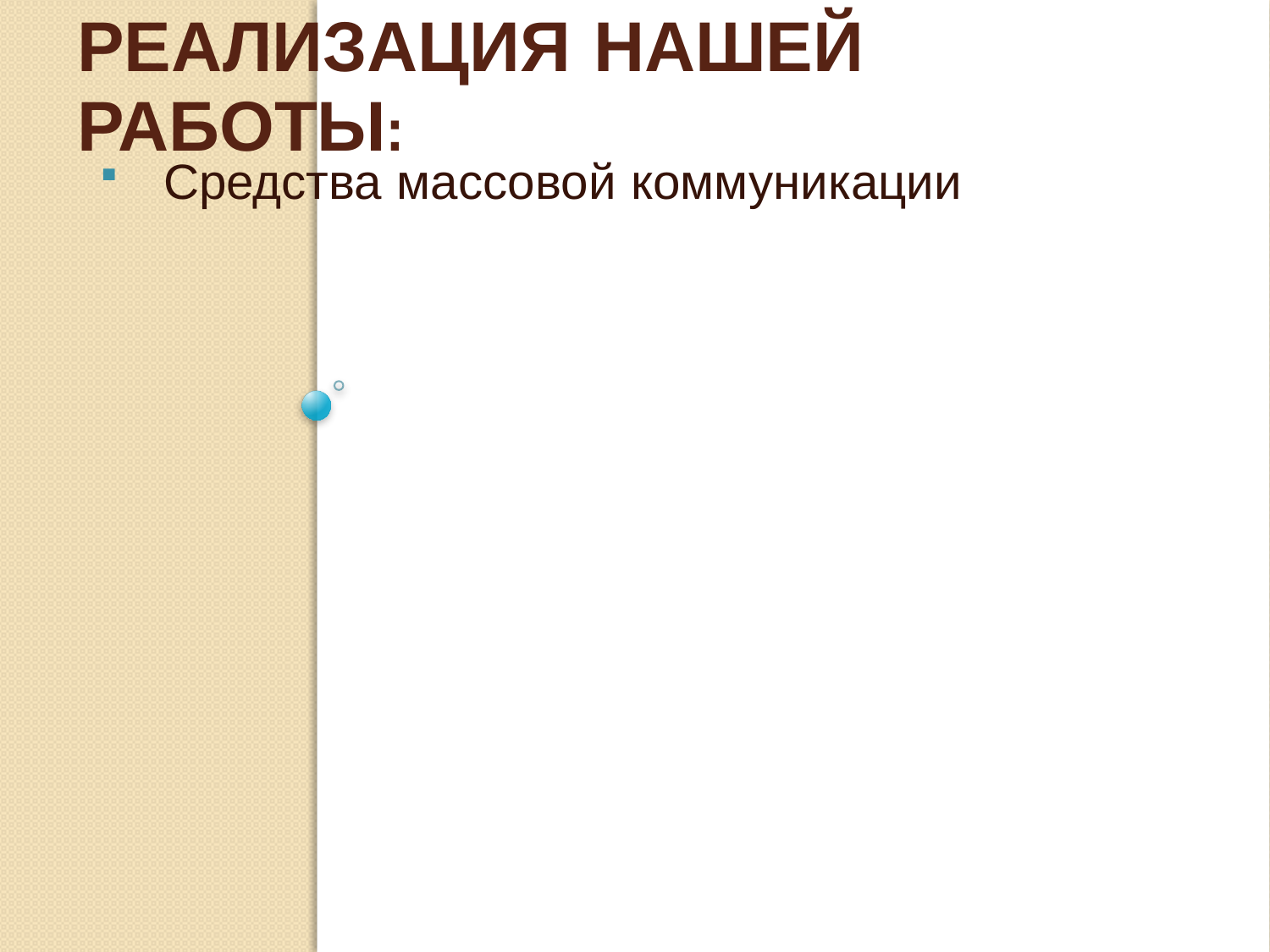

# Реализация нашей работы:
Средства массовой коммуникации